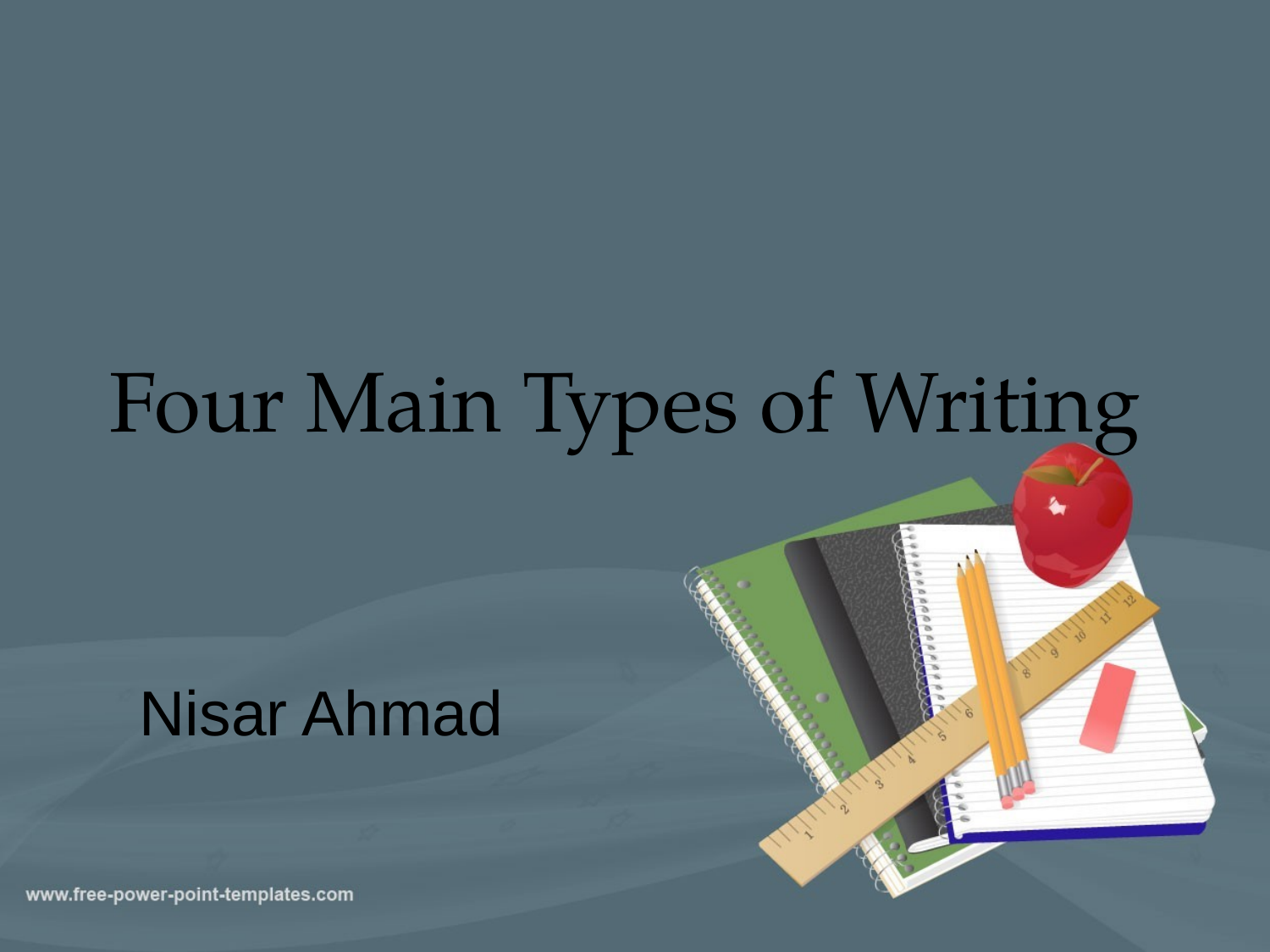

# Four Main Types of Writing
Nisar Ahmad